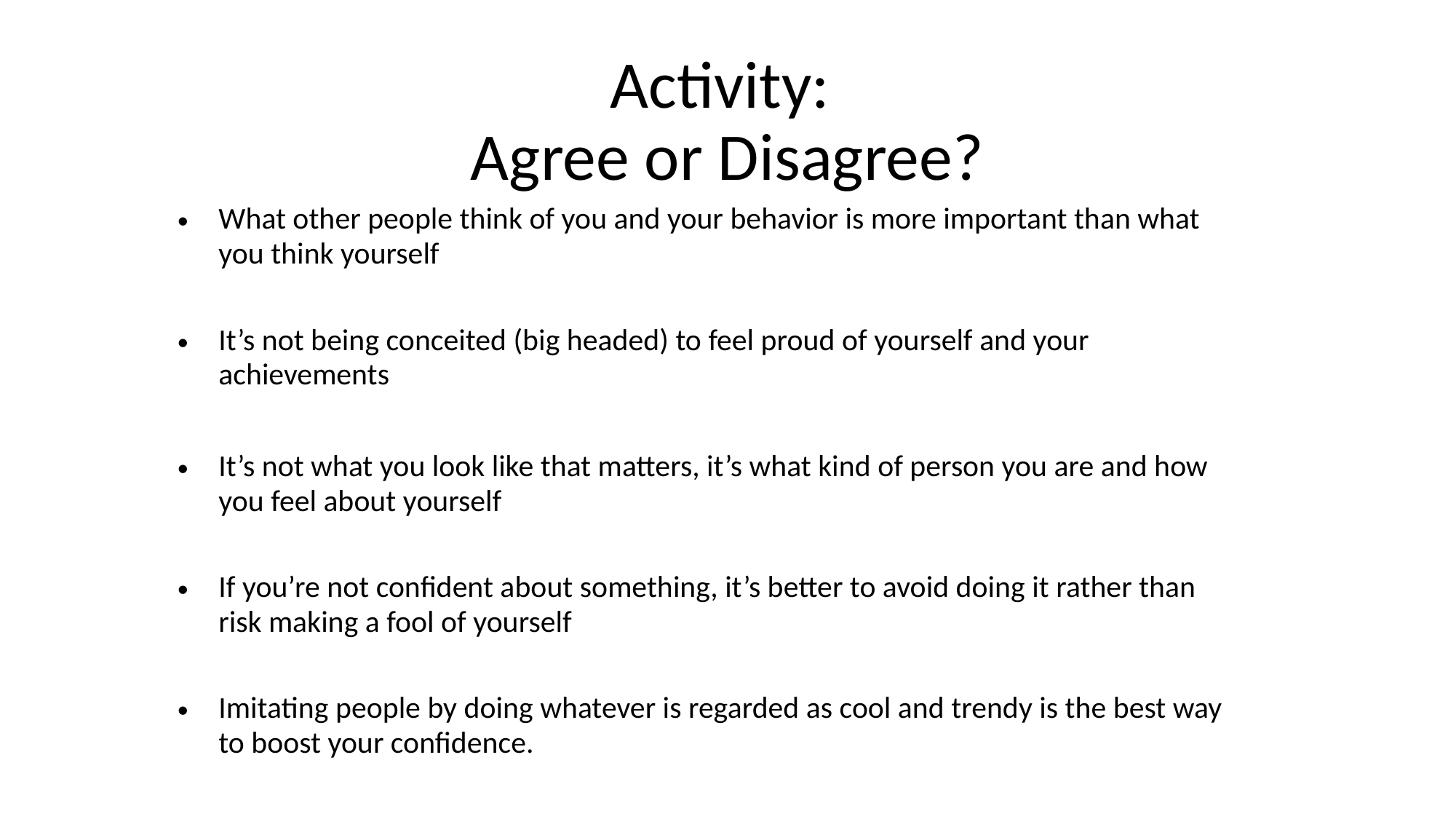

# Activity: Agree or Disagree?
| What other people think of you and your behavior is more important than what you think yourself |
| --- |
| It’s not being conceited (big headed) to feel proud of yourself and your achievements |
| It’s not what you look like that matters, it’s what kind of person you are and how you feel about yourself |
| If you’re not confident about something, it’s better to avoid doing it rather than risk making a fool of yourself |
| Imitating people by doing whatever is regarded as cool and trendy is the best way to boost your confidence. |